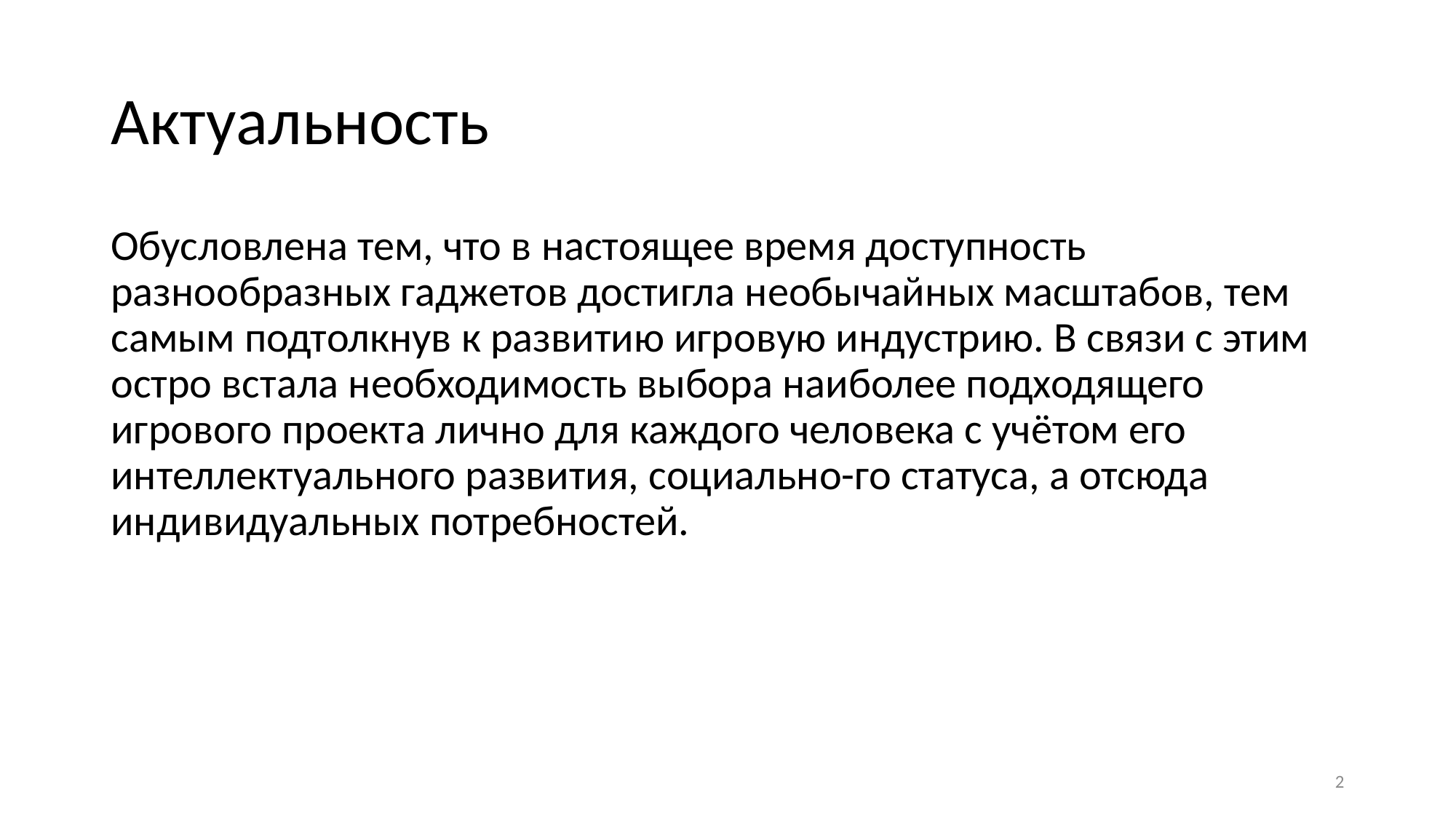

# Актуальность
Обусловлена тем, что в настоящее время доступность разнообразных гаджетов достигла необычайных масштабов, тем самым подтолкнув к развитию игровую индустрию. В связи с этим остро встала необходимость выбора наиболее подходящего игрового проекта лично для каждого человека с учётом его интеллектуального развития, социально-го статуса, а отсюда индивидуальных потребностей.
2